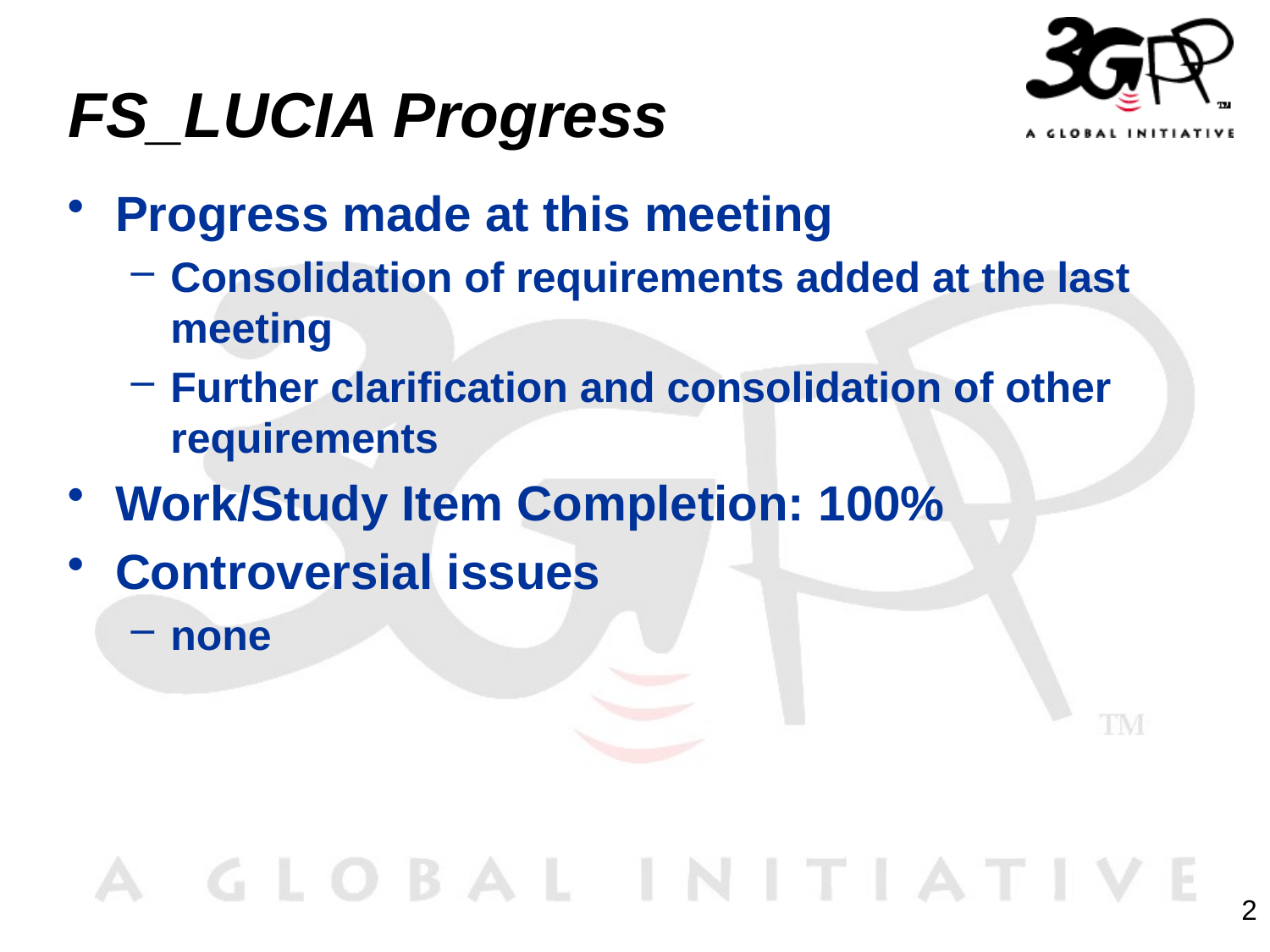

# FS_LUCIA Progress
Progress made at this meeting
Consolidation of requirements added at the last meeting
Further clarification and consolidation of other requirements
Work/Study Item Completion: 100%
Controversial issues
none
2